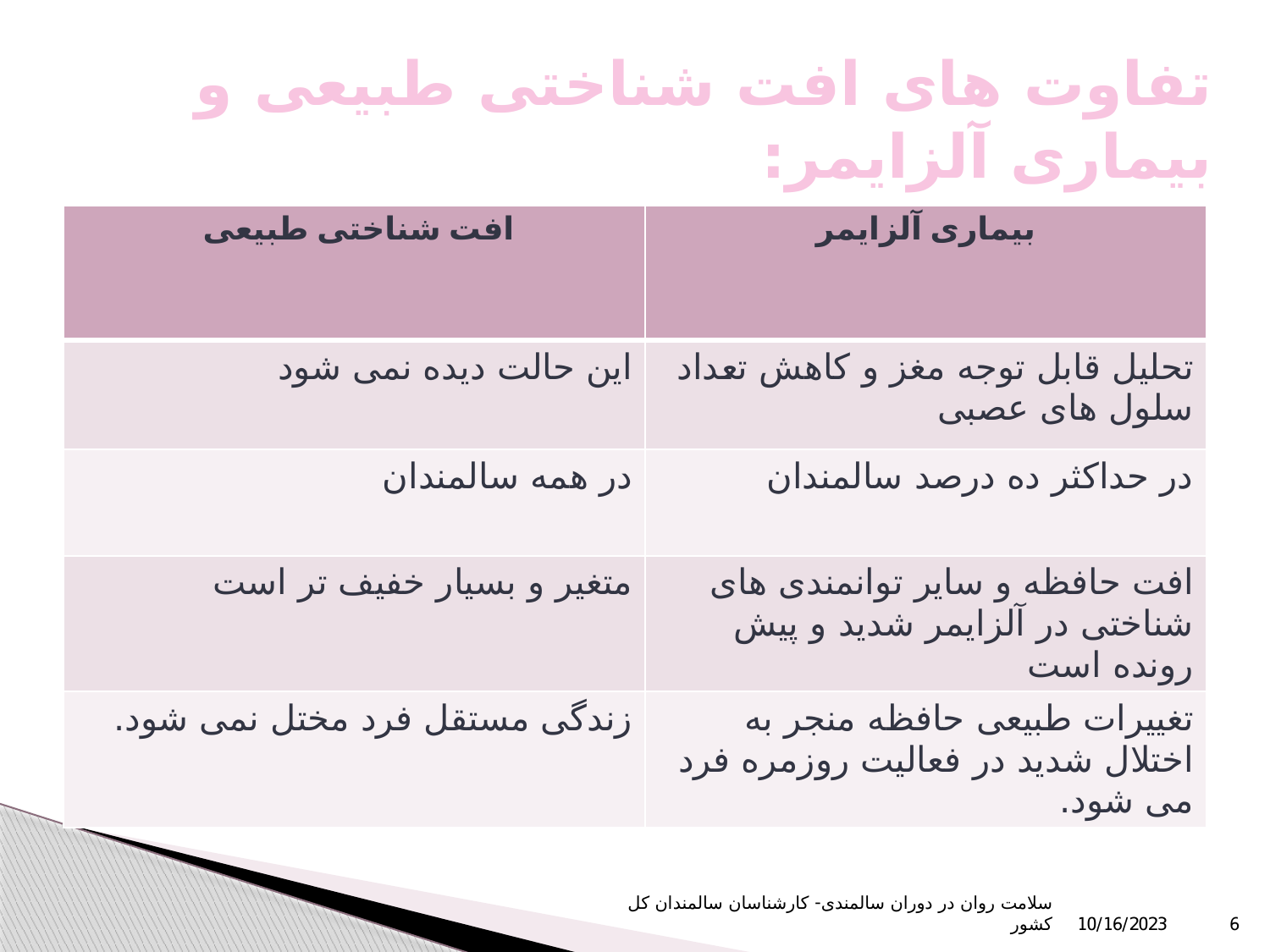

# تفاوت های افت شناختی طبیعی و بیماری آلزایمر:
| افت شناختی طبیعی | بیماری آلزایمر |
| --- | --- |
| این حالت دیده نمی شود | تحلیل قابل توجه مغز و کاهش تعداد سلول های عصبی |
| در همه سالمندان | در حداکثر ده درصد سالمندان |
| متغیر و بسیار خفیف تر است | افت حافظه و سایر توانمندی های شناختی در آلزایمر شدید و پیش رونده است |
| زندگی مستقل فرد مختل نمی شود. | تغییرات طبیعی حافظه منجر به اختلال شدید در فعالیت روزمره فرد می شود. |

سلامت روان در دوران سالمندی- کارشناسان سالمندان کل کشور
10/16/2023
6